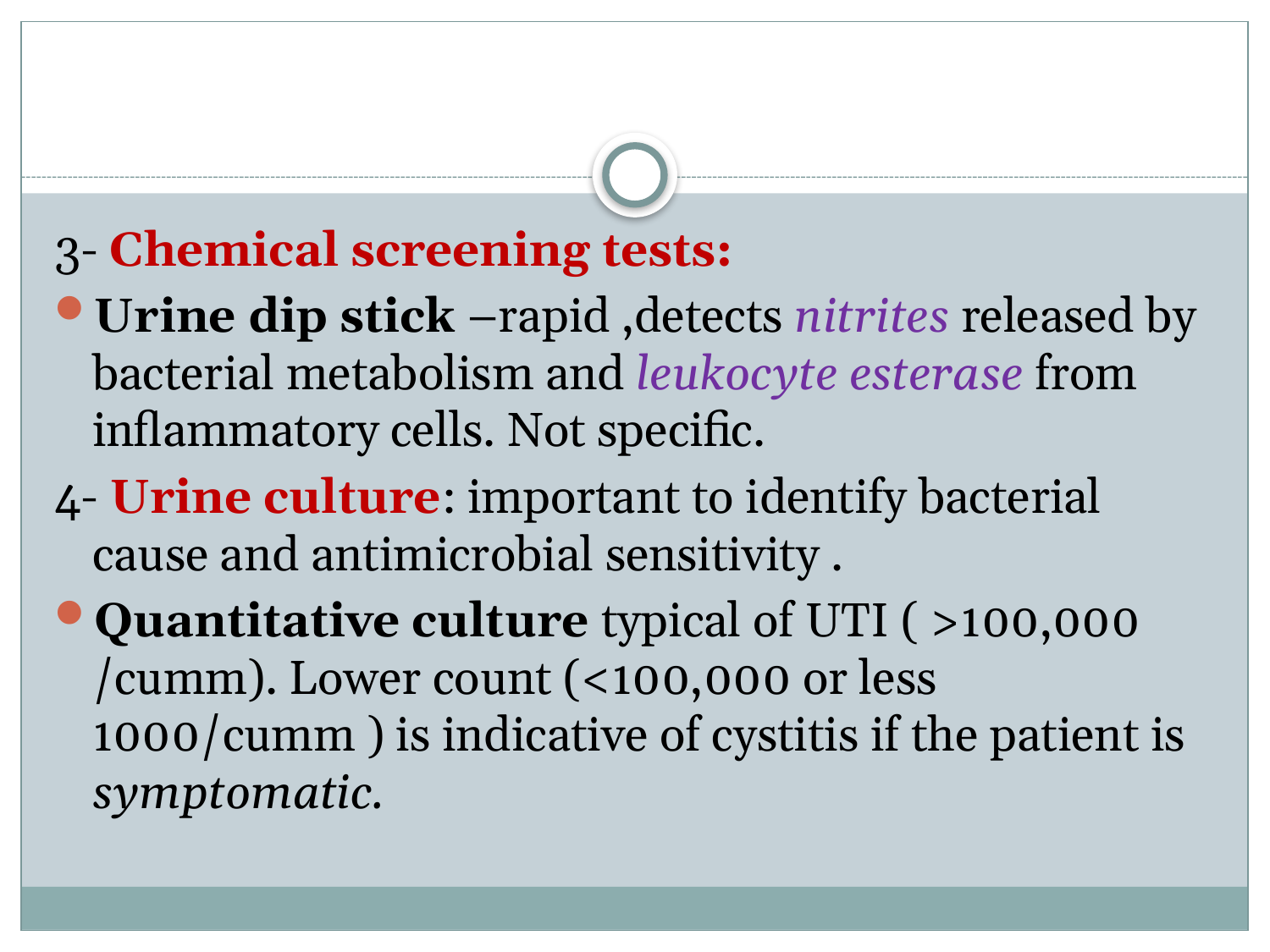

#
3- Chemical screening tests:
Urine dip stick –rapid ,detects nitrites released by bacterial metabolism and leukocyte esterase from inflammatory cells. Not specific.
4- Urine culture: important to identify bacterial cause and antimicrobial sensitivity .
Quantitative culture typical of UTI ( >100,000 /cumm). Lower count (<100,000 or less 1000/cumm ) is indicative of cystitis if the patient is  symptomatic.